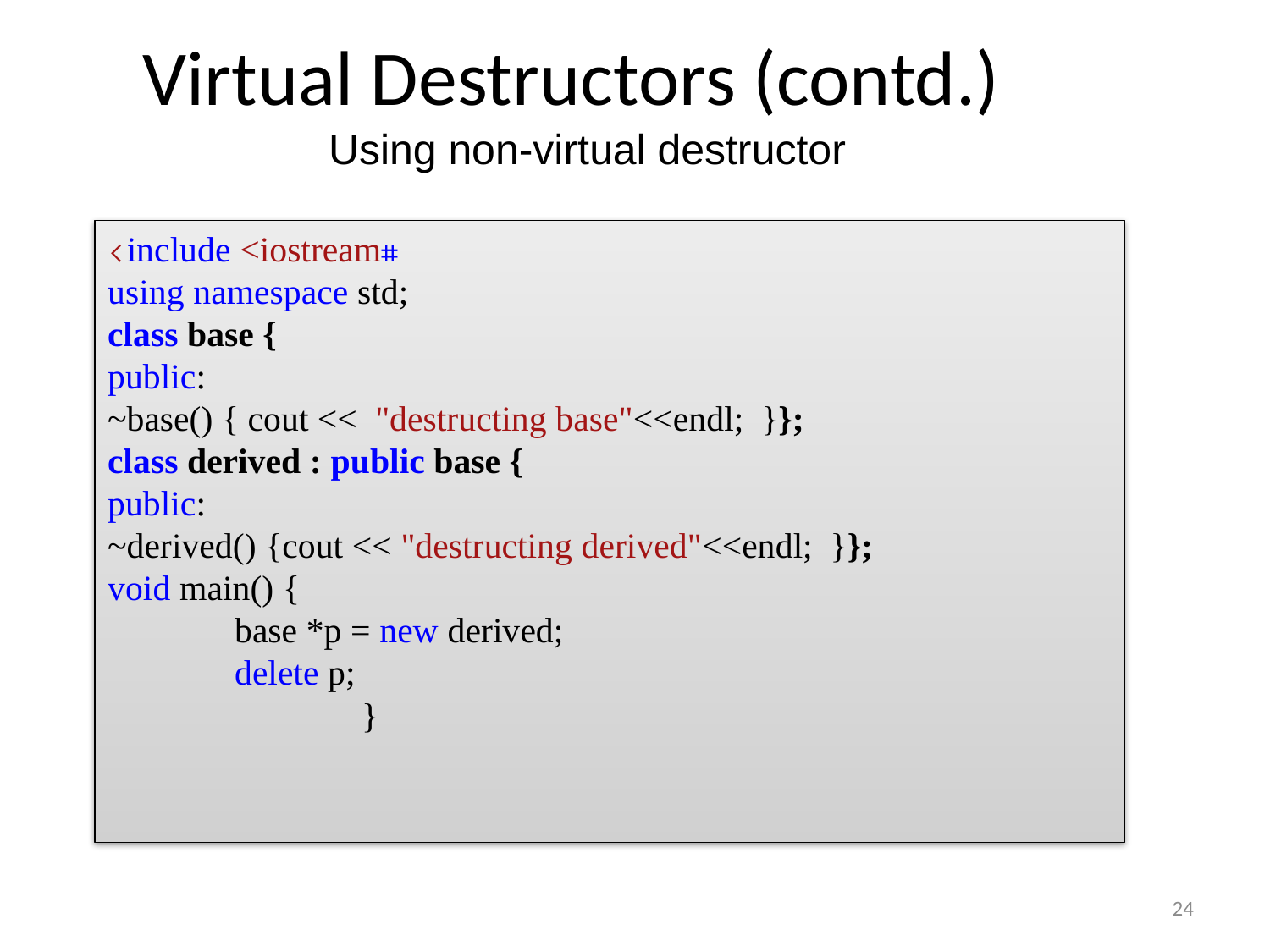

# Virtual Destructors (contd.)
Using non-virtual destructor
#include <iostream>
using namespace std;
class base {
public:
~base() { cout <<  "destructing base"<<endl;  }};
class derived : public base {
public:
~derived() {cout << "destructing derived"<<endl;  }};
void main() {
	base *p = new derived;
	delete p;
		}

24